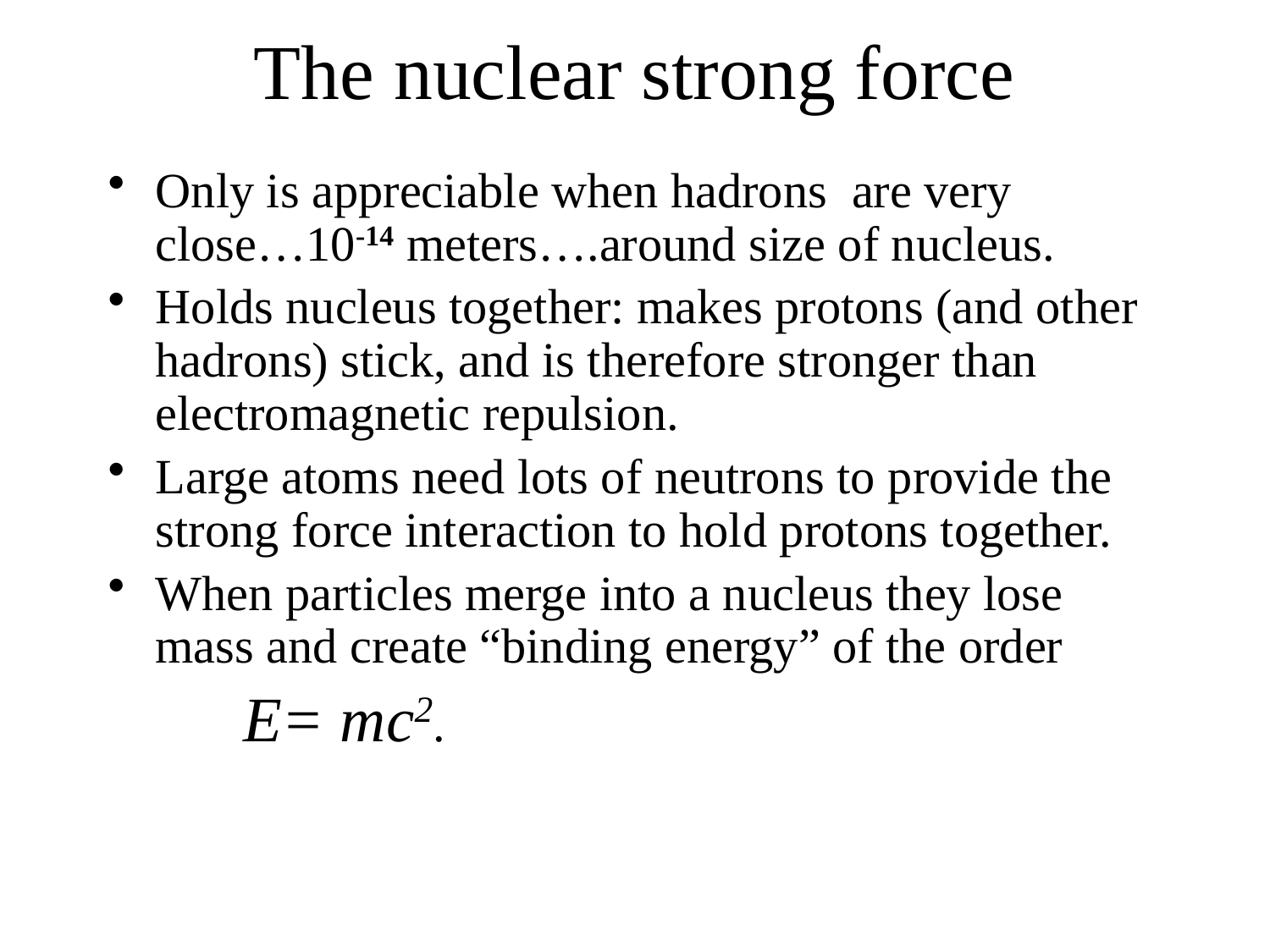

# The nuclear strong force
Only is appreciable when hadrons  are very close…10-14 meters….around size of nucleus.
Holds nucleus together: makes protons (and other hadrons) stick, and is therefore stronger than electromagnetic repulsion.
Large atoms need lots of neutrons to provide the strong force interaction to hold protons together.
When particles merge into a nucleus they lose mass and create “binding energy” of the order
           E= mc2.